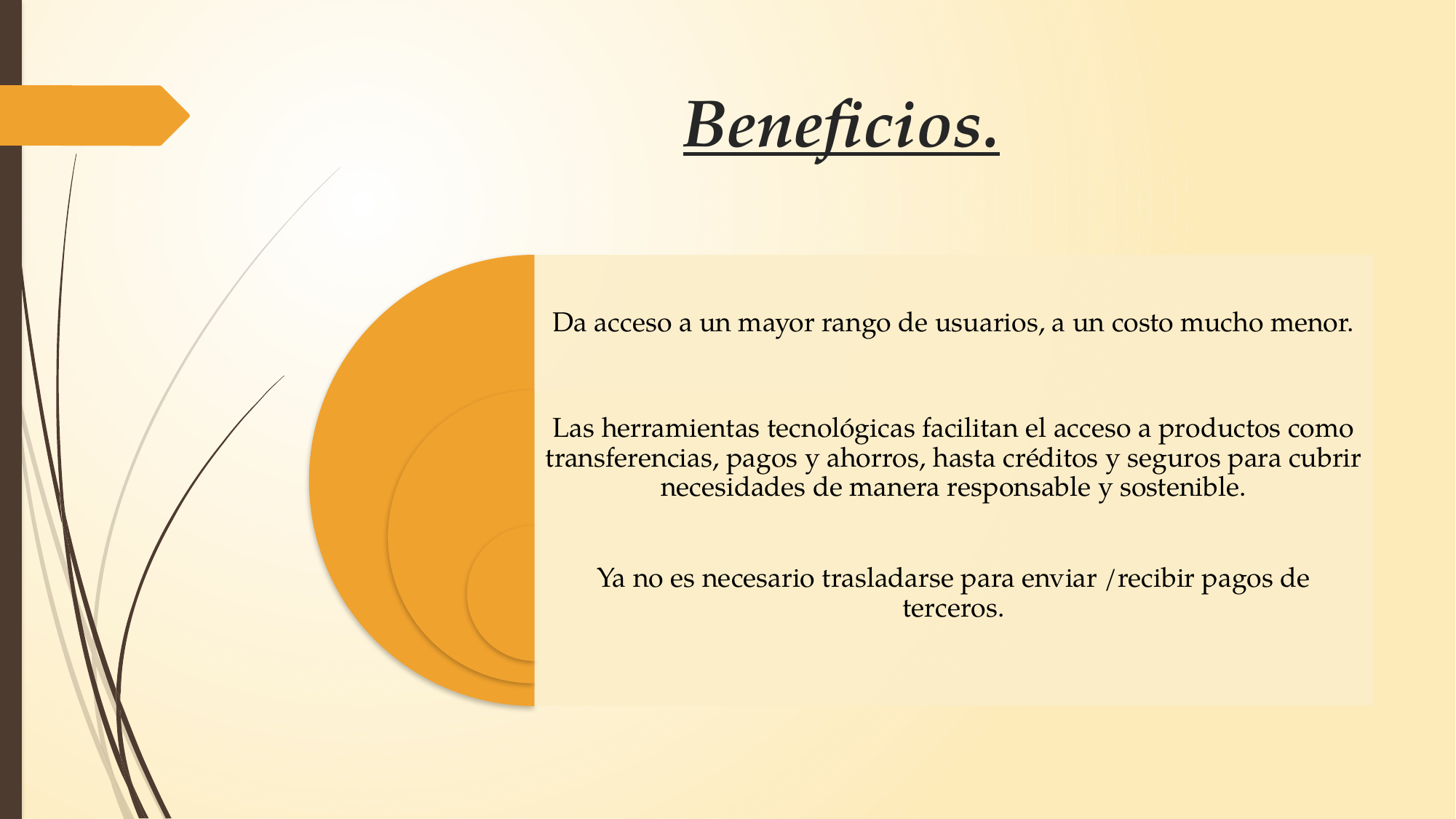

# Beneficios.
Da acceso a un mayor rango de usuarios, a un costo mucho menor.
Las herramientas tecnológicas facilitan el acceso a productos como transferencias, pagos y ahorros, hasta créditos y seguros para cubrir necesidades de manera responsable y sostenible.
Ya no es necesario trasladarse para enviar /recibir pagos de terceros.